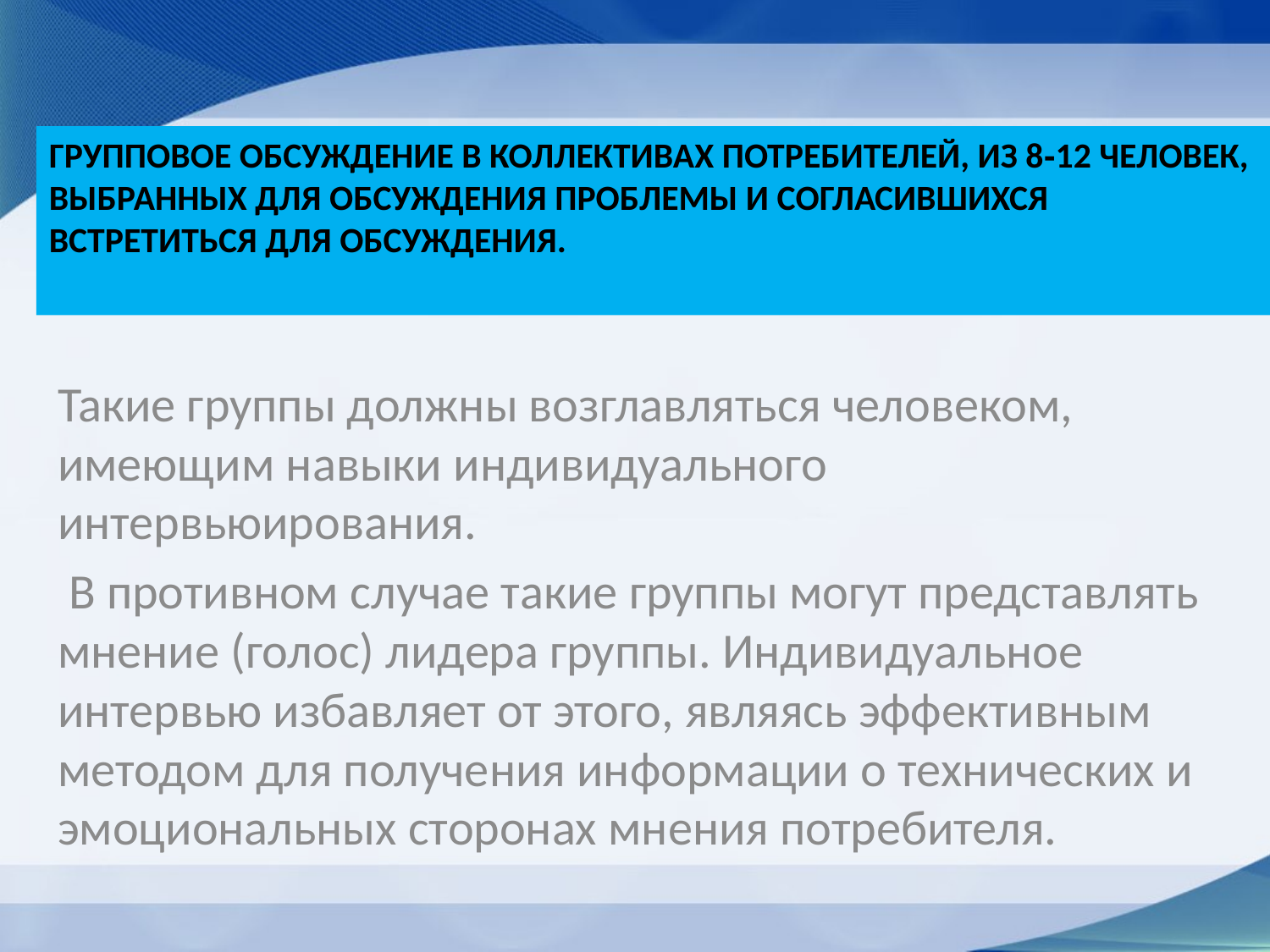

# Групповое обсуждение в коллективах потребителей, из 8‑12 человек, выбранных для обсуждения проблемы и согласившихся встретиться для обсуждения.
Такие группы должны возглавляться человеком, имеющим навыки индивидуального интервьюирования.
 В противном случае такие группы могут представлять мнение (голос) лидера группы. Индивидуальное интервью избавляет от этого, являясь эффективным методом для получения информации о технических и эмоциональных сторонах мнения потребителя.